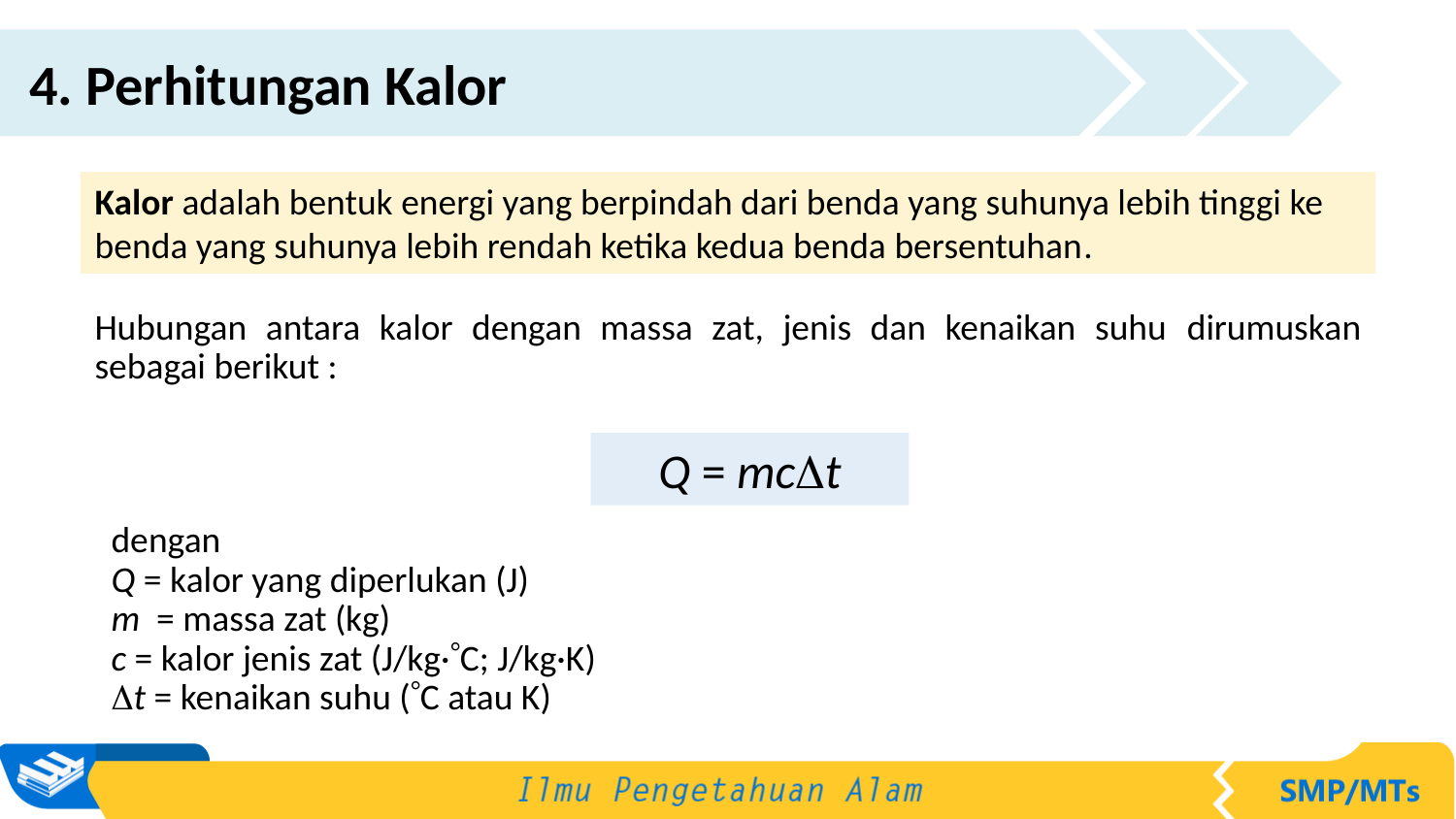

4. Perhitungan Kalor
Kalor adalah bentuk energi yang berpindah dari benda yang suhunya lebih tinggi ke benda yang suhunya lebih rendah ketika kedua benda bersentuhan.
Hubungan antara kalor dengan massa zat, jenis dan kenaikan suhu dirumuskan sebagai berikut :

Q = mcΔt
dengan
Q = kalor yang diperlukan (J)
m  = massa zat (kg)
c = kalor jenis zat (J/kg·°C; J/kg·K)
Δt = kenaikan suhu (°C atau K)